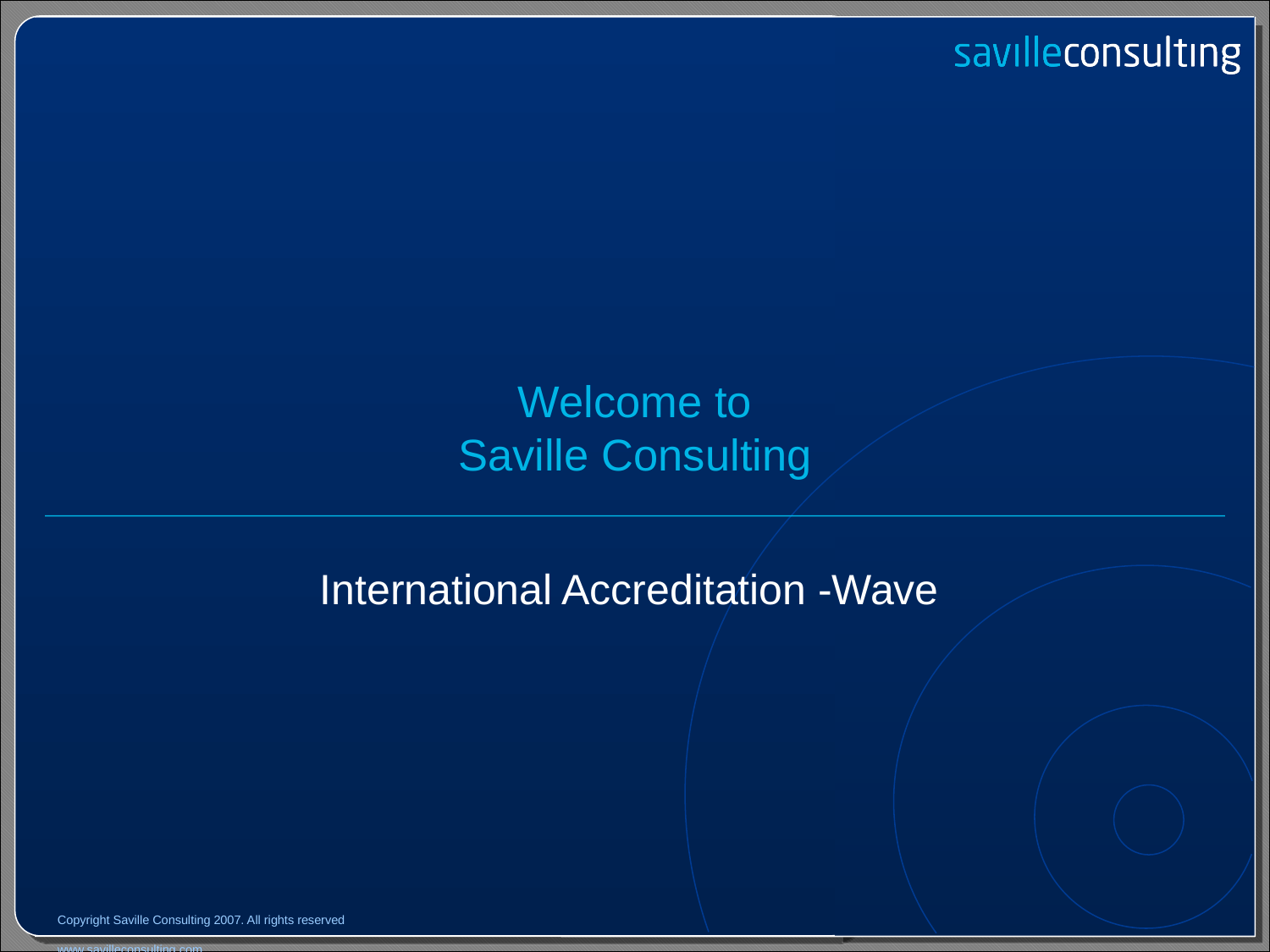

# Welcome to Saville Consulting
International Accreditation -Wave